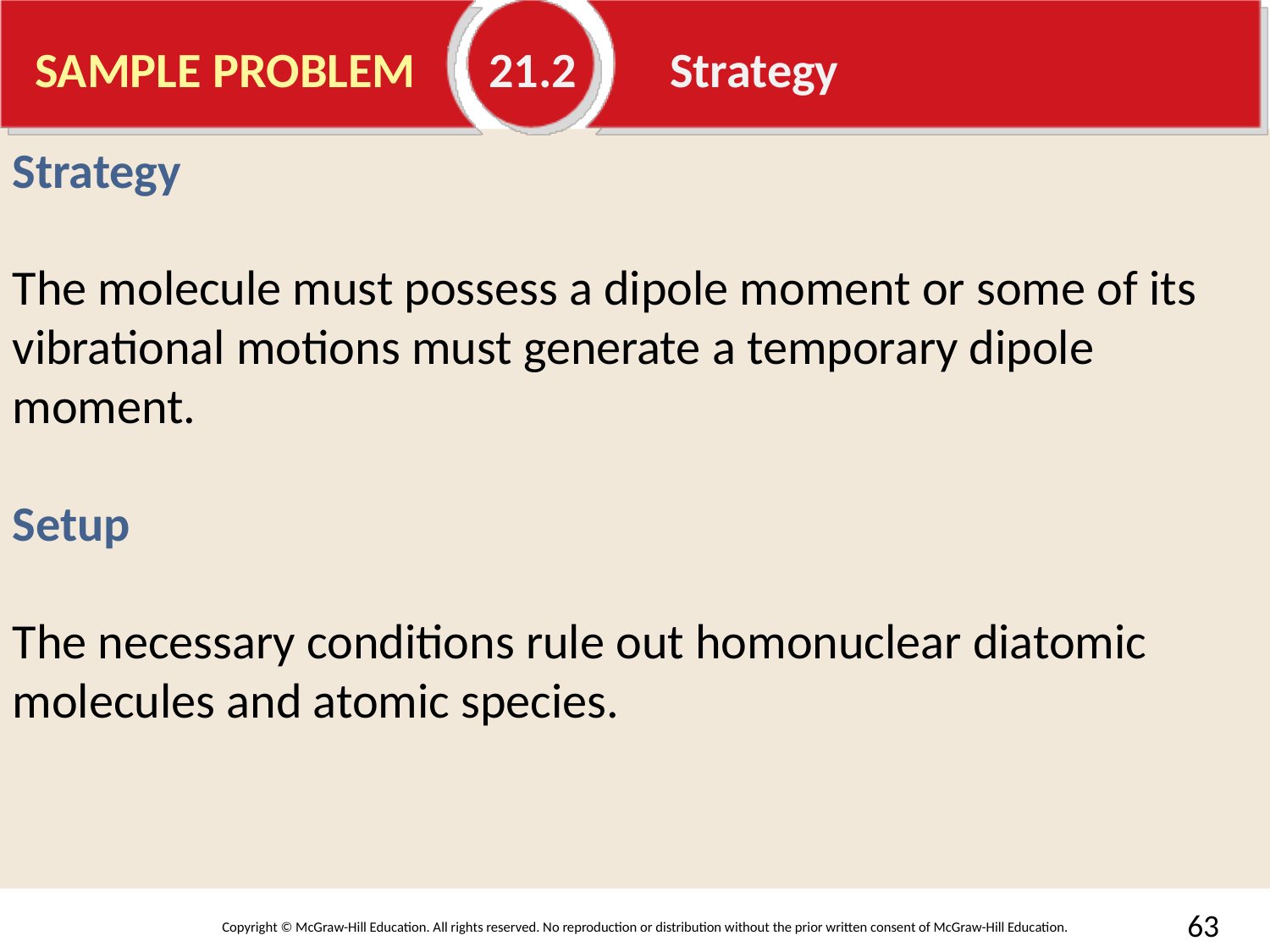

# SAMPLE PROBLEM 21.2	Strategy
Strategy
The molecule must possess a dipole moment or some of its vibrational motions must generate a temporary dipole moment.
Setup
The necessary conditions rule out homonuclear diatomic molecules and atomic species.